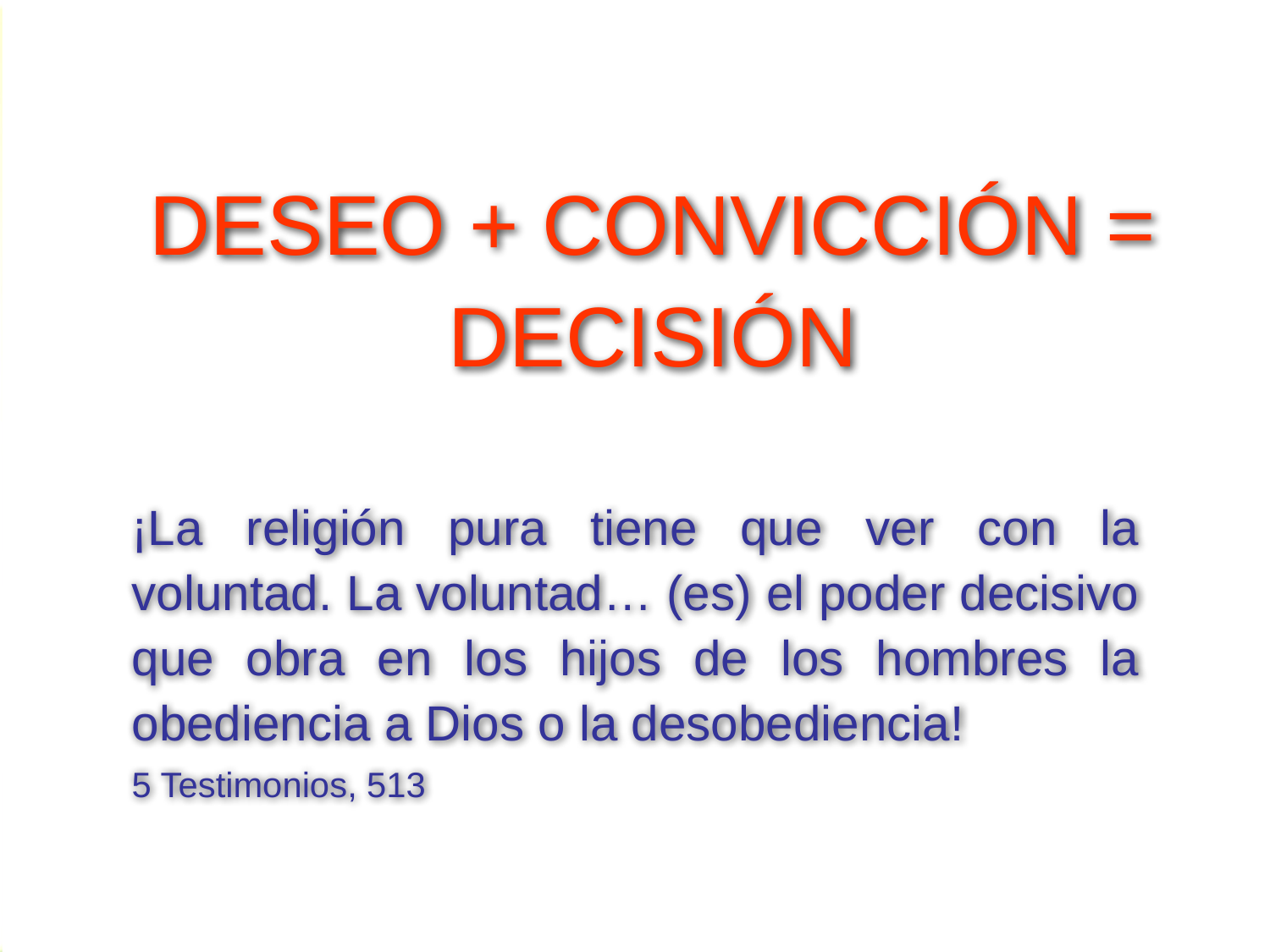

DESEO + CONVICCIÓN = DECISIÓN
¡La religión pura tiene que ver con la voluntad. La voluntad… (es) el poder decisivo que obra en los hijos de los hombres la obediencia a Dios o la desobediencia!
5 Testimonios, 513